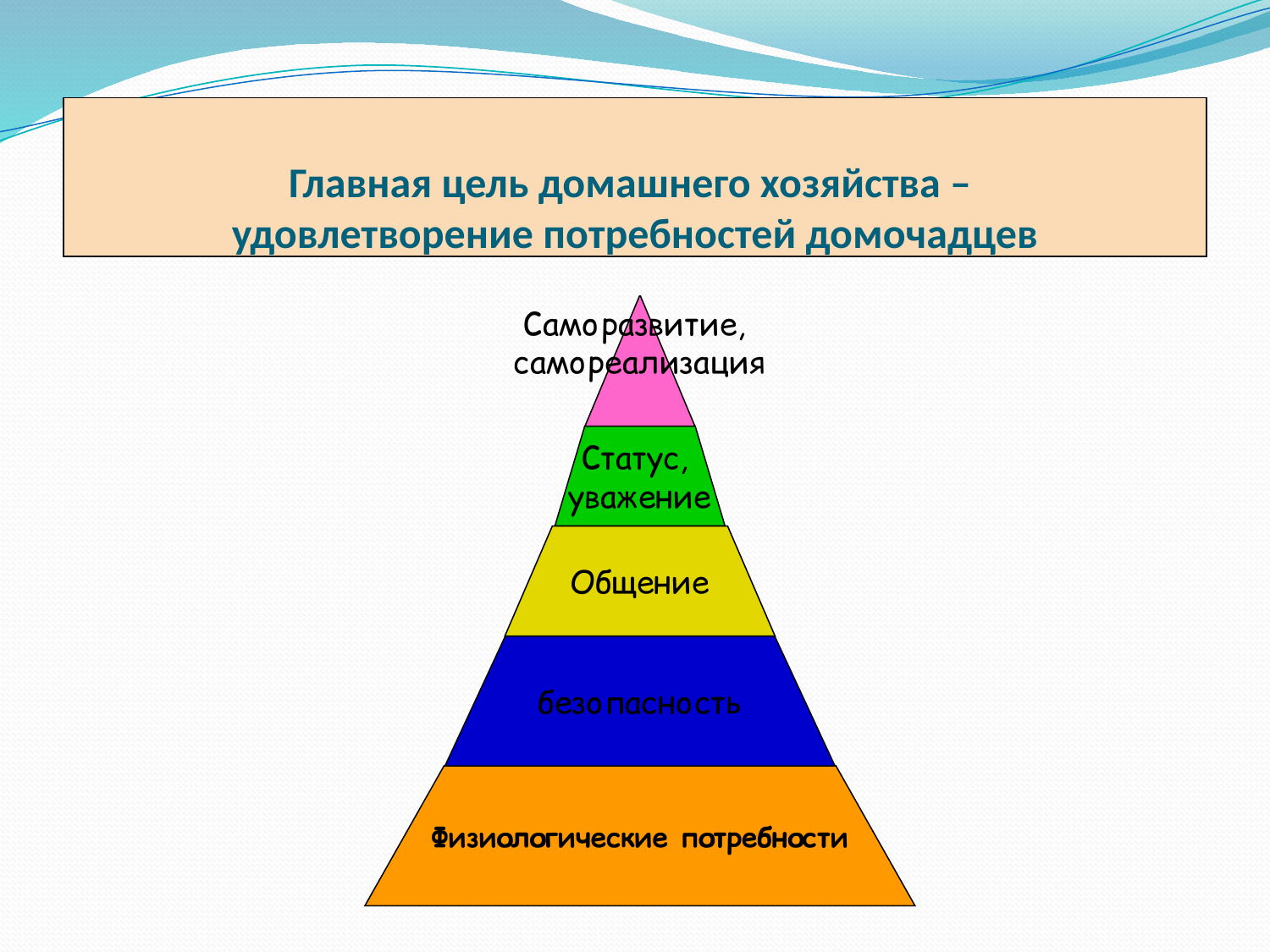

# Главная цель домашнего хозяйства – удовлетворение потребностей домочадцев
Саморазвитие,
самореализация

Статус,
уважение
Общение
безопасность
Физиологические потребности